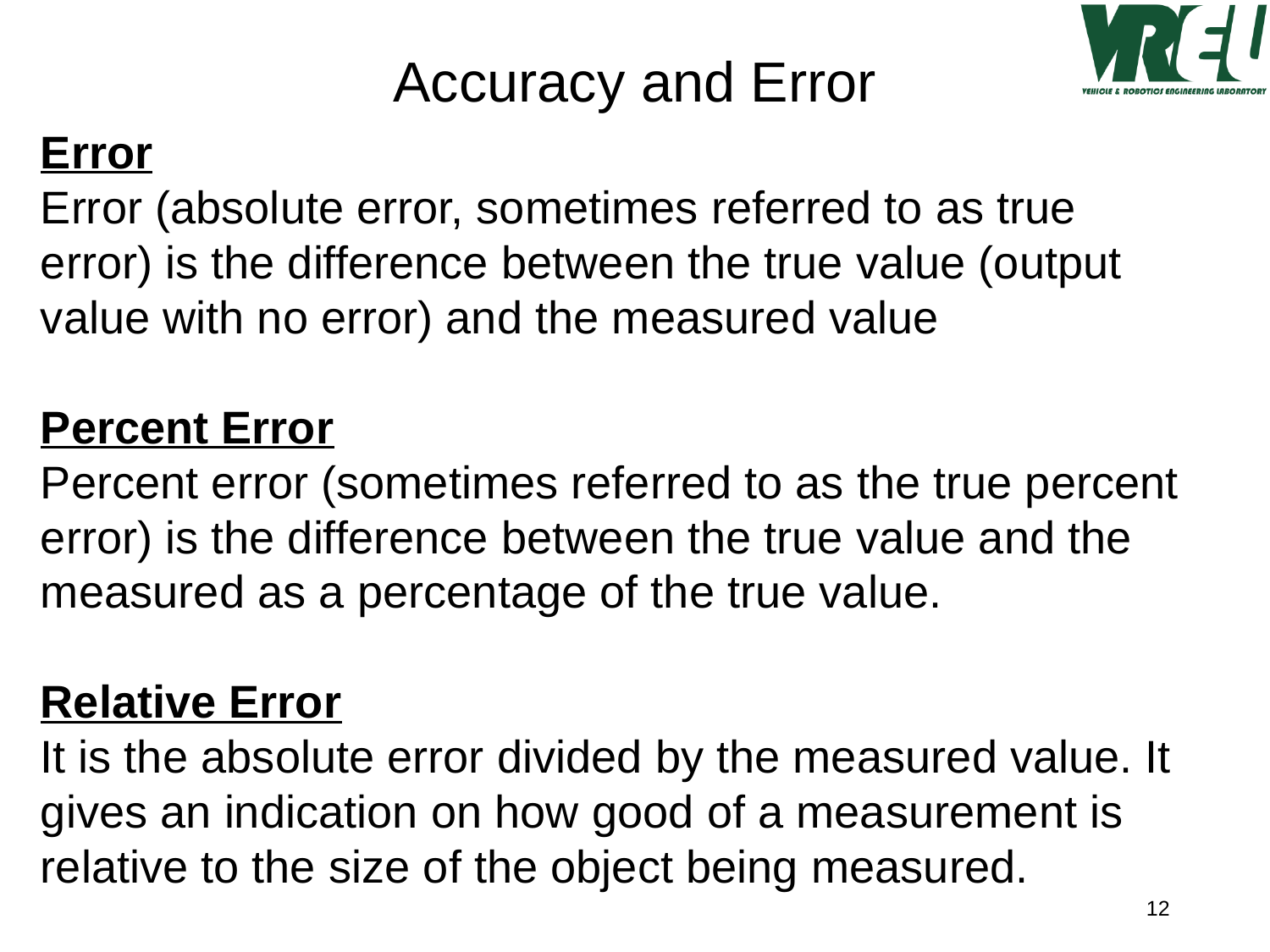

Accuracy and Error
Error
Error (absolute error, sometimes referred to as true error) is the difference between the true value (output value with no error) and the measured value

Percent Error
Percent error (sometimes referred to as the true percent error) is the difference between the true value and the measured as a percentage of the true value.

Relative Error
It is the absolute error divided by the measured value. It gives an indication on how good of a measurement is relative to the size of the object being measured.

12